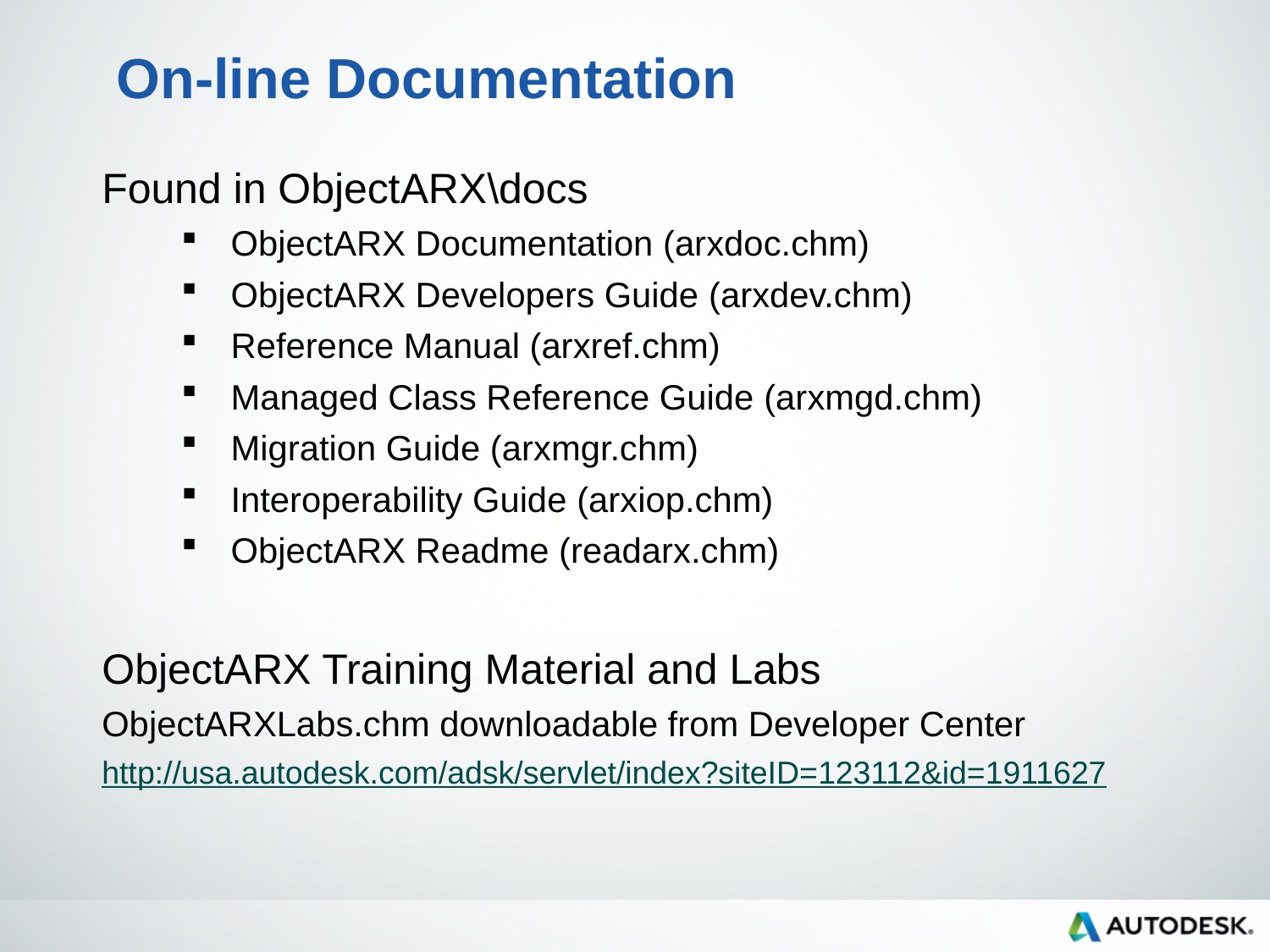

# On-line Documentation
Found in ObjectARX\docs
ObjectARX Documentation (arxdoc.chm)
ObjectARX Developers Guide (arxdev.chm)
Reference Manual (arxref.chm)
Managed Class Reference Guide (arxmgd.chm)
Migration Guide (arxmgr.chm)
Interoperability Guide (arxiop.chm)
ObjectARX Readme (readarx.chm)

ObjectARX Training Material and Labs
ObjectARXLabs.chm downloadable from Developer Center
http://usa.autodesk.com/adsk/servlet/index?siteID=123112&id=1911627